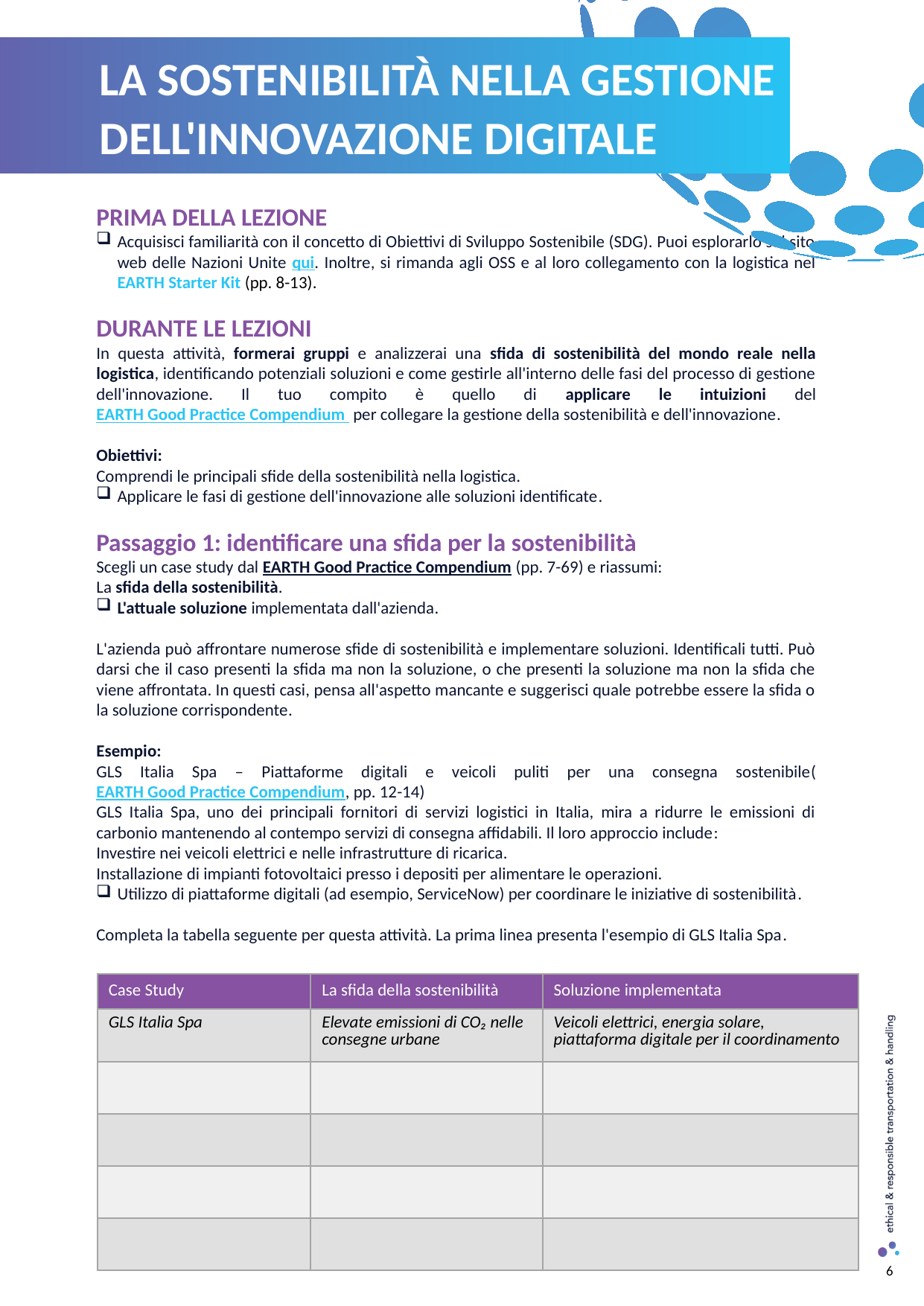

LA SOSTENIBILITÀ NELLA GESTIONE DELL'INNOVAZIONE DIGITALE
PRIMA DELLA LEZIONE
Acquisisci familiarità con il concetto di Obiettivi di Sviluppo Sostenibile (SDG). Puoi esplorarlo sul sito web delle Nazioni Unite qui. Inoltre, si rimanda agli OSS e al loro collegamento con la logistica nel EARTH Starter Kit (pp. 8-13).​
​
DURANTE LE LEZIONI
In questa attività, formerai gruppi e analizzerai una sfida di sostenibilità del mondo reale nella logistica, identificando potenziali soluzioni e come gestirle all'interno delle fasi del processo di gestione dell'innovazione. Il tuo compito è quello di applicare le intuizioni del EARTH Good Practice Compendium  per collegare la gestione della sostenibilità e dell'innovazione.

Obiettivi:
Comprendi le principali sfide della sostenibilità nella logistica.
Applicare le fasi di gestione dell'innovazione alle soluzioni identificate.

Passaggio 1: identificare una sfida per la sostenibilità
Scegli un case study dal EARTH Good Practice Compendium (pp. 7-69) e riassumi:
La sfida della sostenibilità.
L'attuale soluzione implementata dall'azienda.

L'azienda può affrontare numerose sfide di sostenibilità e implementare soluzioni. Identificali tutti. Può darsi che il caso presenti la sfida ma non la soluzione, o che presenti la soluzione ma non la sfida che viene affrontata. In questi casi, pensa all'aspetto mancante e suggerisci quale potrebbe essere la sfida o la soluzione corrispondente.

Esempio:
GLS Italia Spa – Piattaforme digitali e veicoli puliti per una consegna sostenibile(EARTH Good Practice Compendium, pp. 12-14)
GLS Italia Spa, uno dei principali fornitori di servizi logistici in Italia, mira a ridurre le emissioni di carbonio mantenendo al contempo servizi di consegna affidabili. Il loro approccio include:
Investire nei veicoli elettrici e nelle infrastrutture di ricarica.
Installazione di impianti fotovoltaici presso i depositi per alimentare le operazioni.
Utilizzo di piattaforme digitali (ad esempio, ServiceNow) per coordinare le iniziative di sostenibilità.

Completa la tabella seguente per questa attività. La prima linea presenta l'esempio di GLS Italia Spa.

| Case Study | La sfida della sostenibilità | Soluzione implementata |
| --- | --- | --- |
| GLS Italia Spa | Elevate emissioni di CO₂ nelle consegne urbane | Veicoli elettrici, energia solare, piattaforma digitale per il coordinamento |
|  |  |  |
|  |  |  |
|  |  |  |
|  |  |  |
6